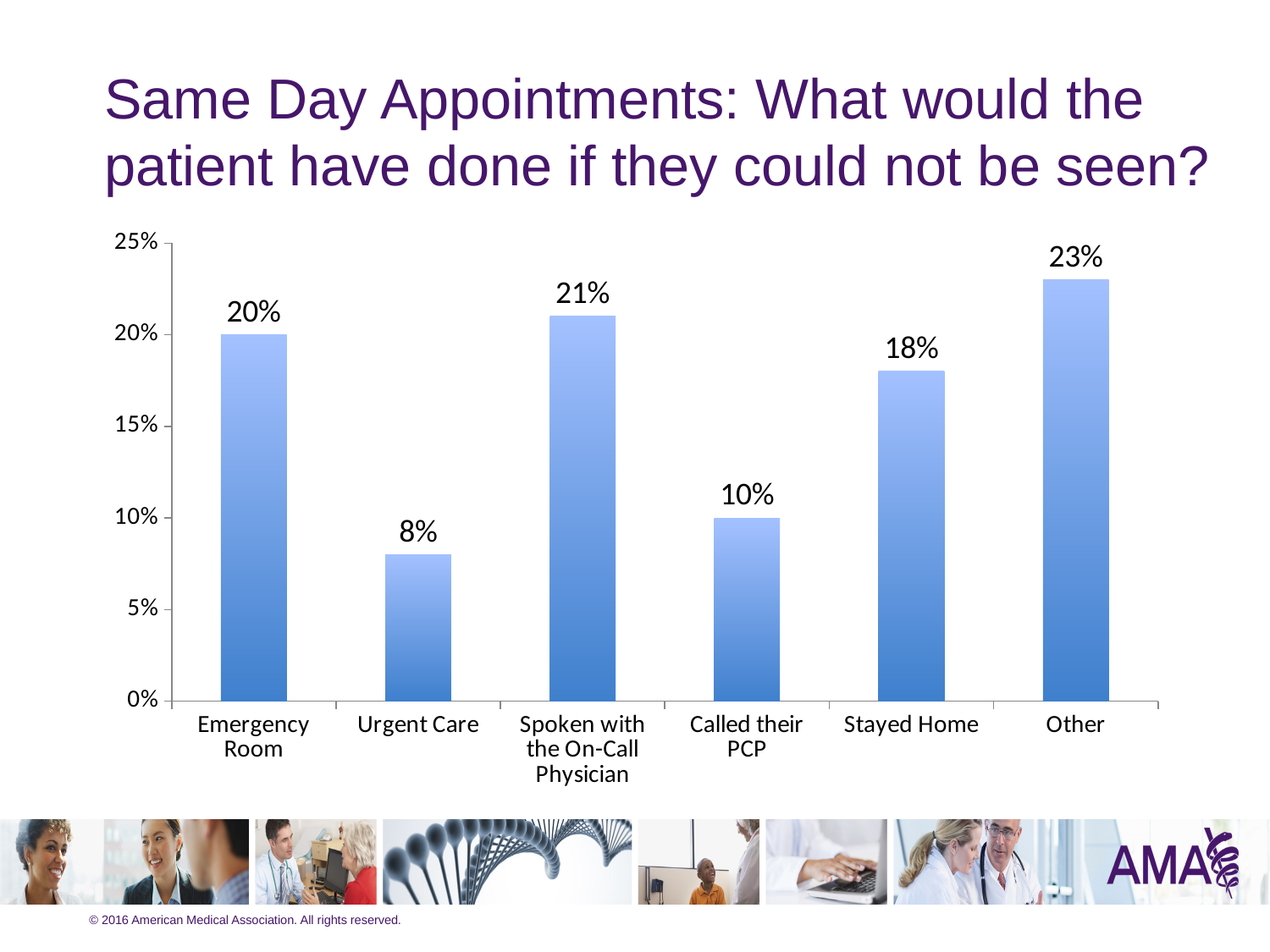

# Same Day Appointments: What would the patient have done if they could not be seen?

### Chart

| Category | Series 1 |
|---|---|
| Emergency Room | 0.2 |
| Urgent Care | 0.08 |
| Spoken with the On-Call Physician | 0.21 |
| Called their PCP | 0.1 |
| Stayed Home | 0.18 |
| Other | 0.23 |